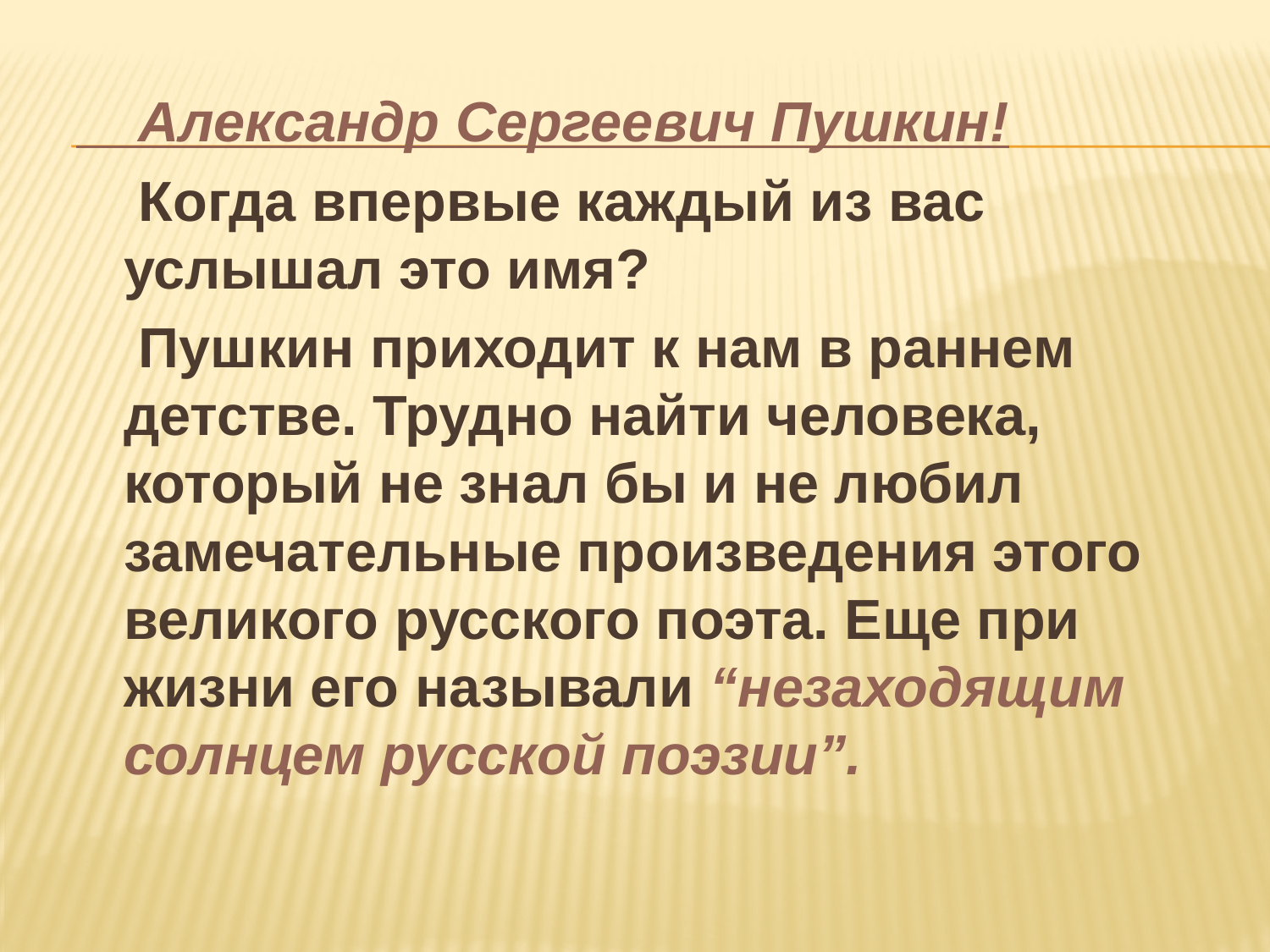

#
    Александр Сергеевич Пушкин!
    Когда впервые каждый из вас услышал это имя?
    Пушкин приходит к нам в раннем детстве. Трудно найти человека, который не знал бы и не любил замечательные произведения этого великого русского поэта. Еще при жизни его называли “незаходящим солнцем русской поэзии”.